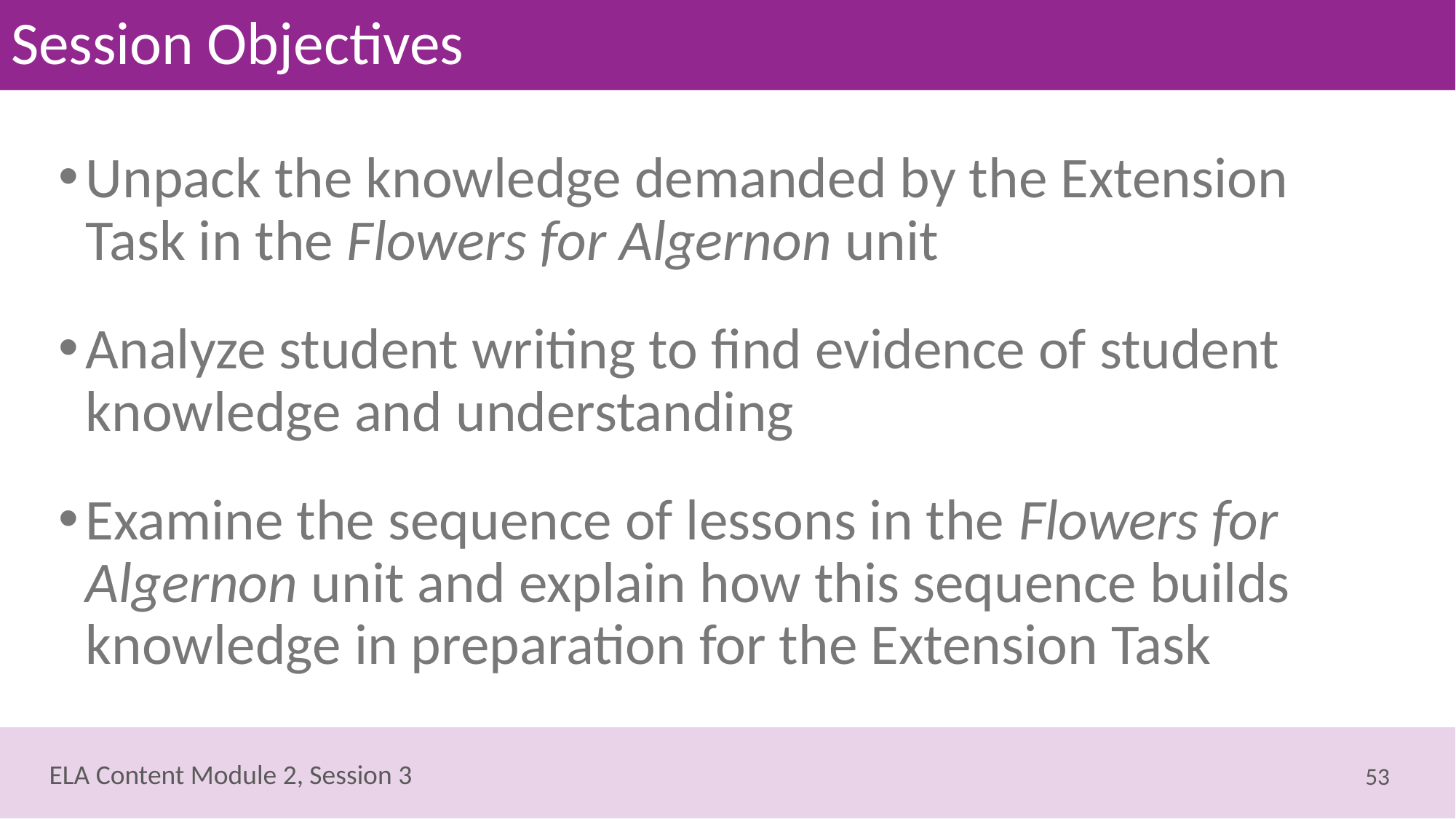

# Session Objectives
Unpack the knowledge demanded by the Extension Task in the Flowers for Algernon unit

Analyze student writing to find evidence of student knowledge and understanding

Examine the sequence of lessons in the Flowers for Algernon unit and explain how this sequence builds knowledge in preparation for the Extension Task
53